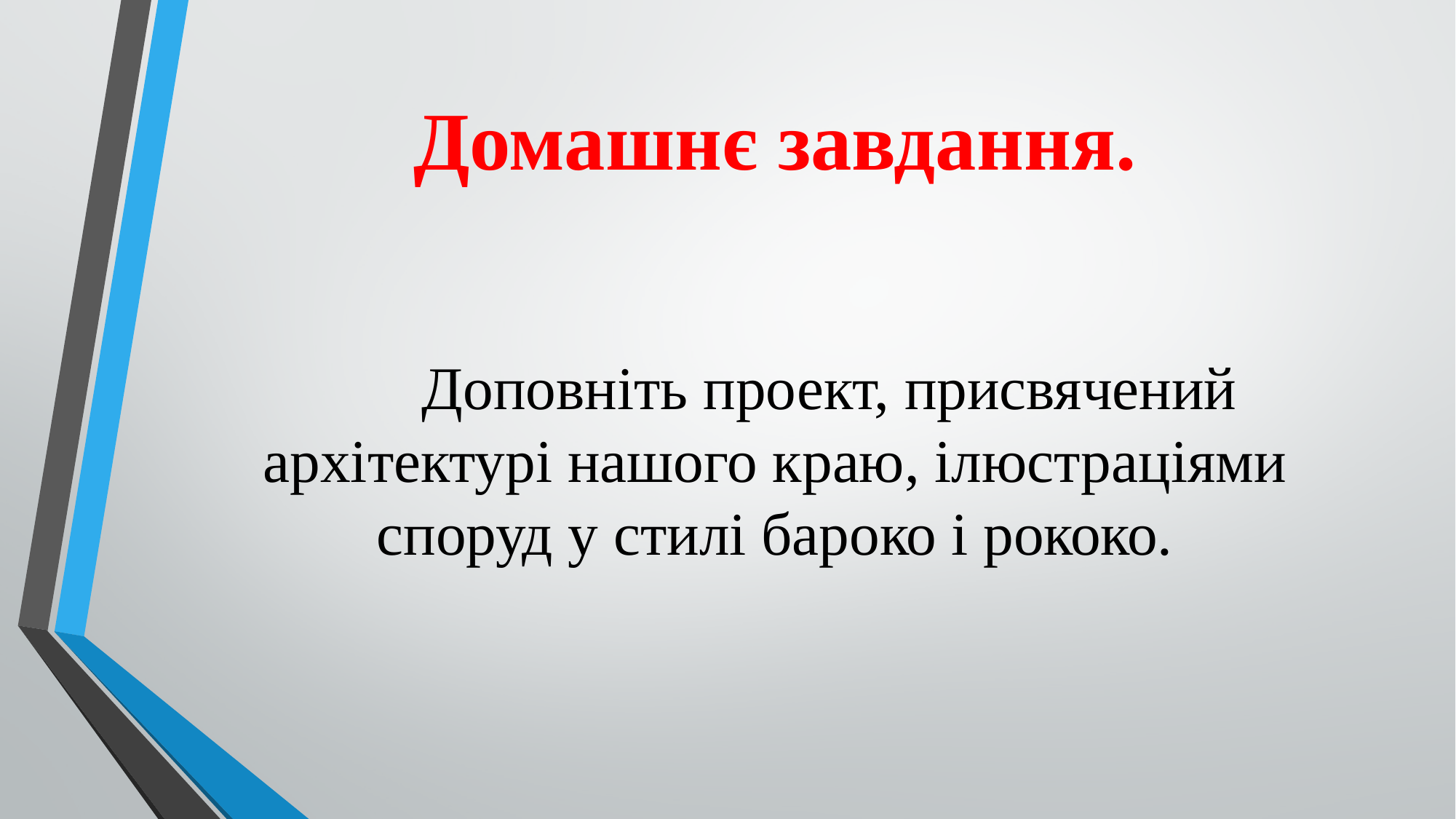

# Домашнє завдання.
	Доповніть проект, присвячений архітектурі нашого краю, ілюстраціями споруд у стилі бароко і рококо.